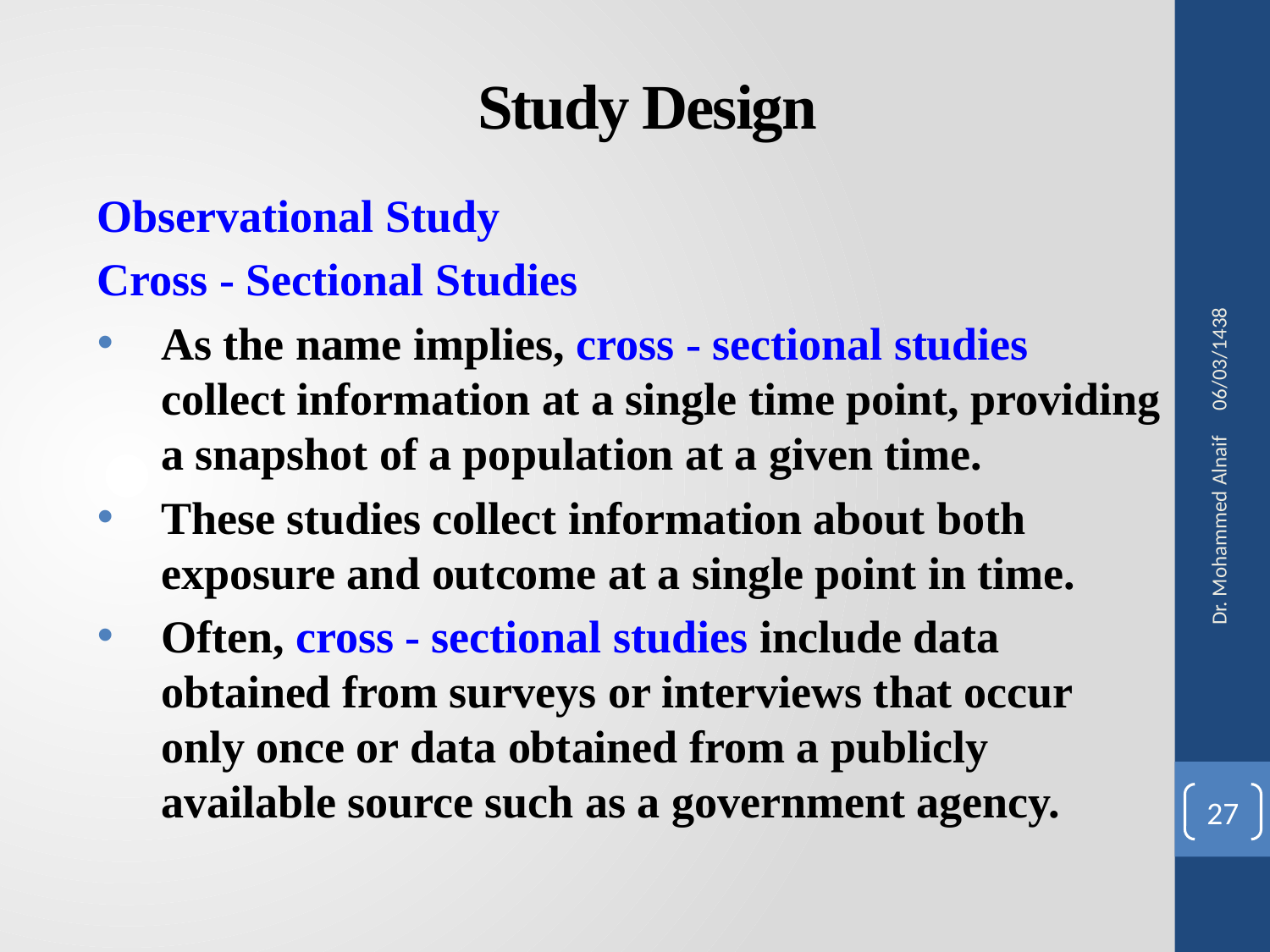

# Study Design
Observational Study
Cross - Sectional Studies
As the name implies, cross - sectional studies collect information at a single time point, providing a snapshot of a population at a given time.
These studies collect information about both exposure and outcome at a single point in time.
Often, cross - sectional studies include data obtained from surveys or interviews that occur only once or data obtained from a publicly available source such as a government agency.
06/03/1438
Dr. Mohammed Alnaif
27